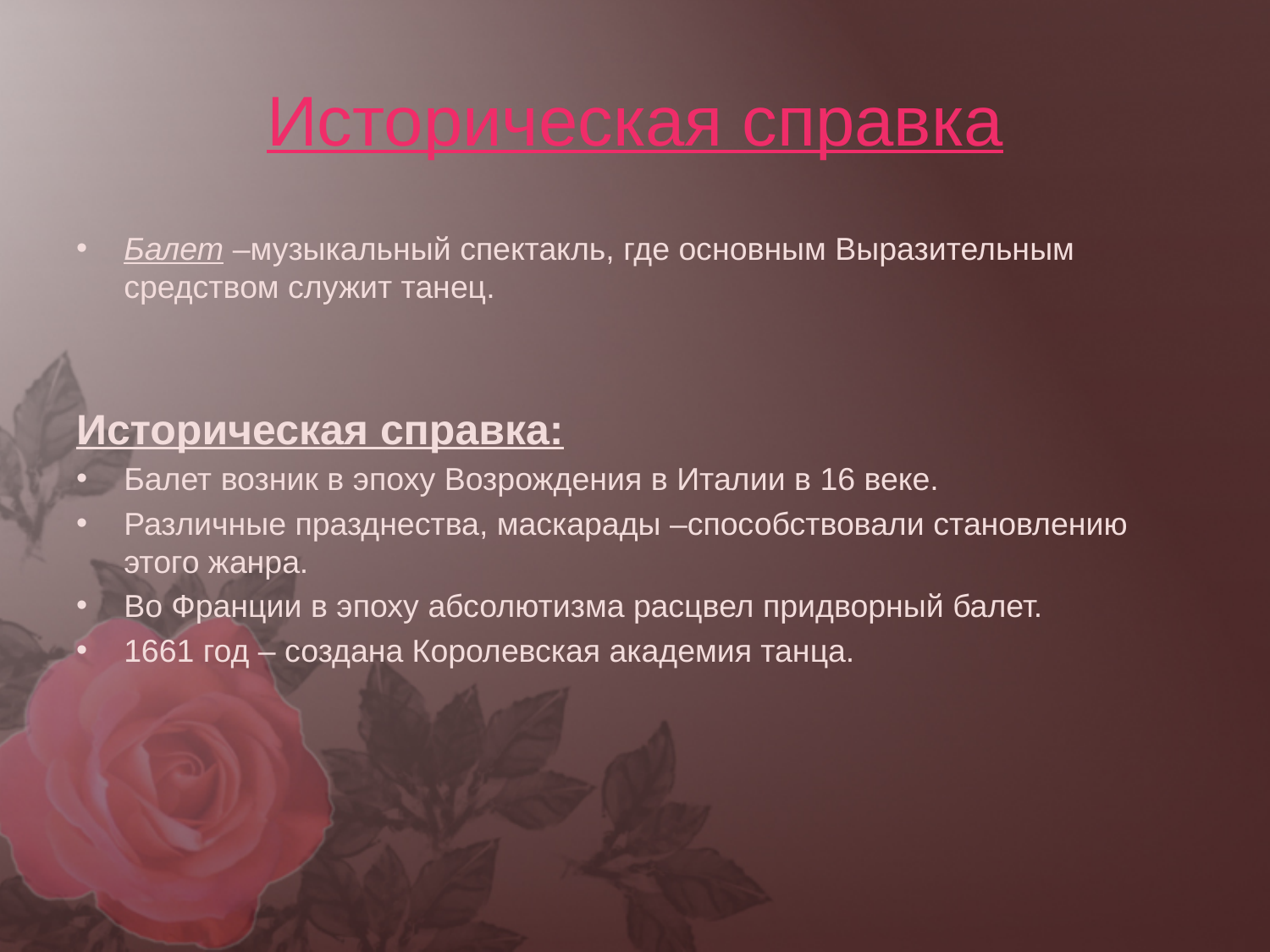

# Историческая справка
Балет –музыкальный спектакль, где основным Выразительным средством служит танец.

Историческая справка:
Балет возник в эпоху Возрождения в Италии в 16 веке.
Различные празднества, маскарады –способствовали становлению этого жанра.
Во Франции в эпоху абсолютизма расцвел придворный балет.
1661 год – создана Королевская академия танца.